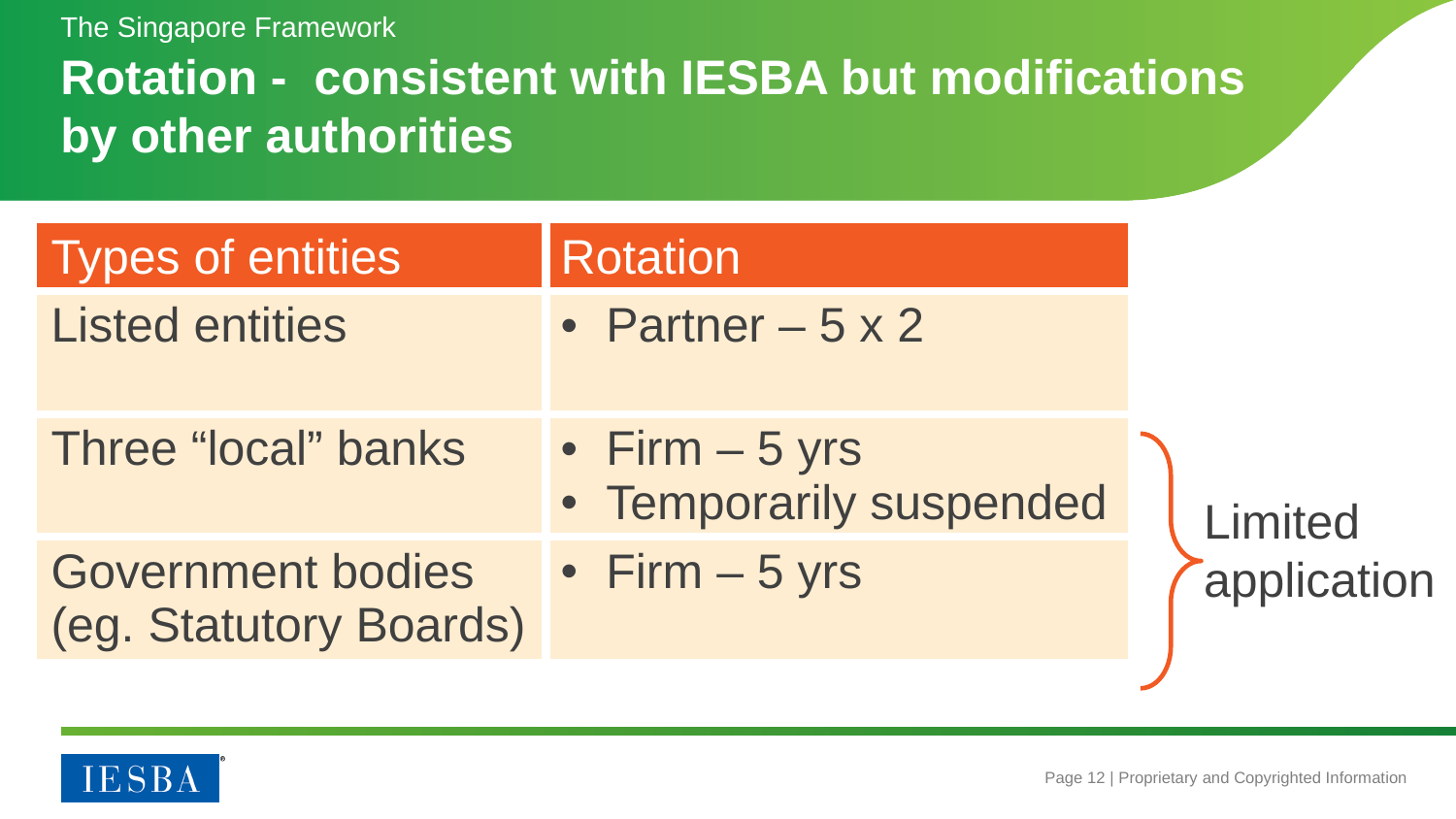

The Singapore Framework

# Rotation -  consistent with IESBA but modifications by other authorities
| Types of entities | Rotation |
| --- | --- |
| Listed entities | Partner – 5 x 2 |
| Three “local” banks | Firm – 5 yrs Temporarily suspended |
| Government bodies (eg. Statutory Boards) | Firm – 5 yrs |

Limited application